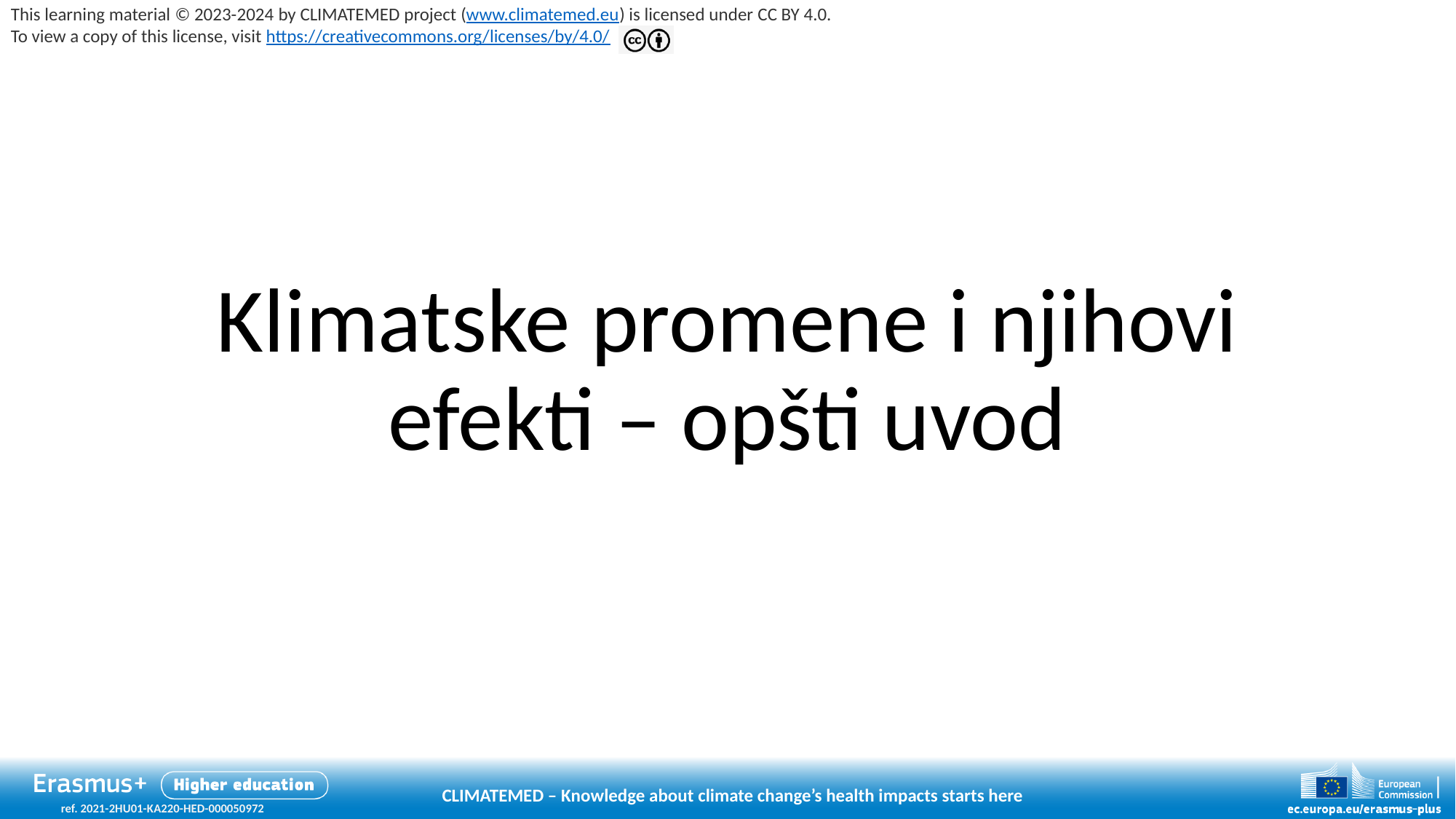

# Klimatske promene i njihovi efekti – opšti uvod